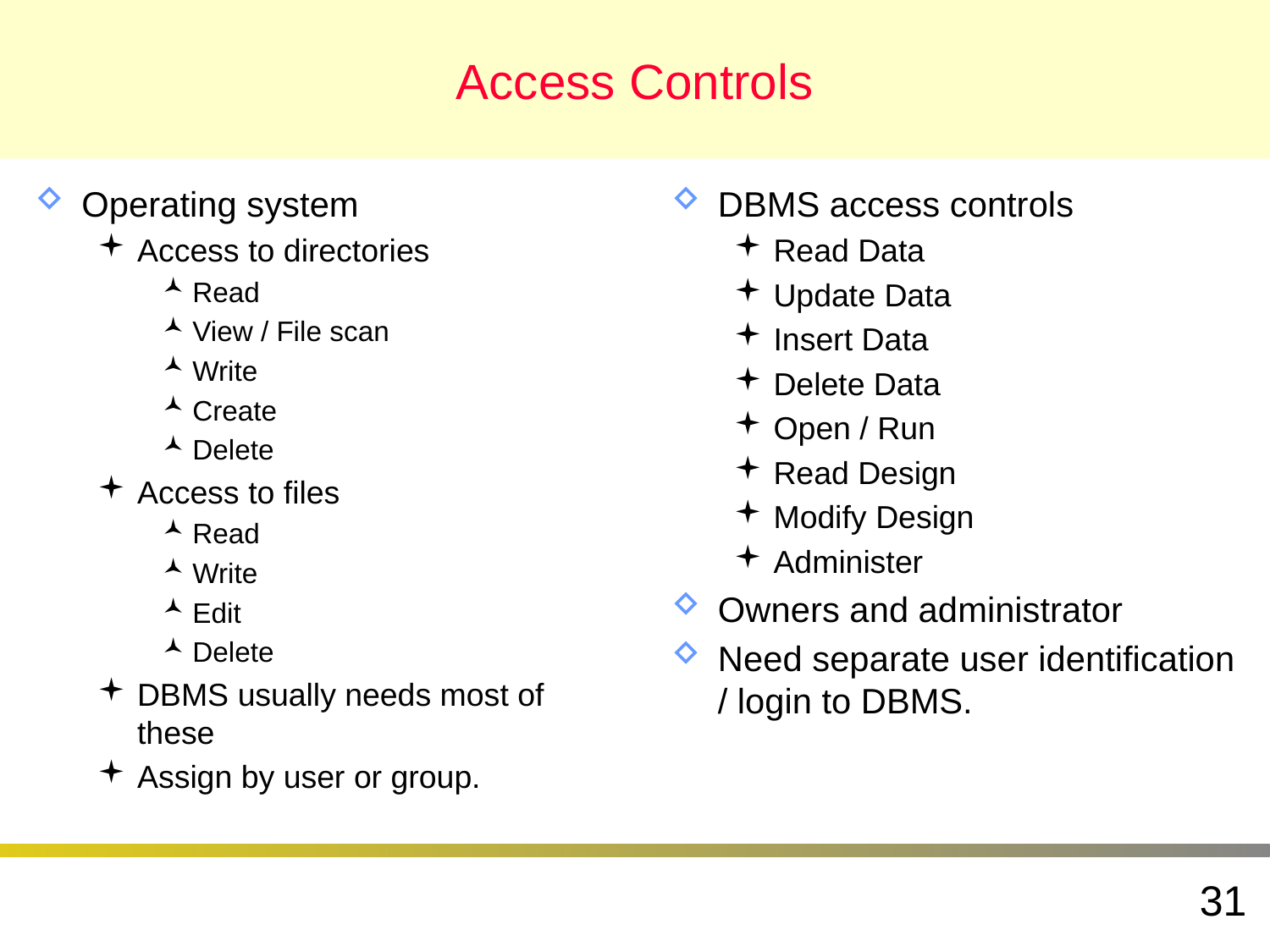

# Access Controls
Operating system
Access to directories
Read
View / File scan
Write
Create
Delete
Access to files
Read
Write
Edit
Delete
DBMS usually needs most of these
Assign by user or group.
DBMS access controls
Read Data
Update Data
Insert Data
Delete Data
Open / Run
Read Design
Modify Design
Administer
Owners and administrator
Need separate user identification / login to DBMS.
31